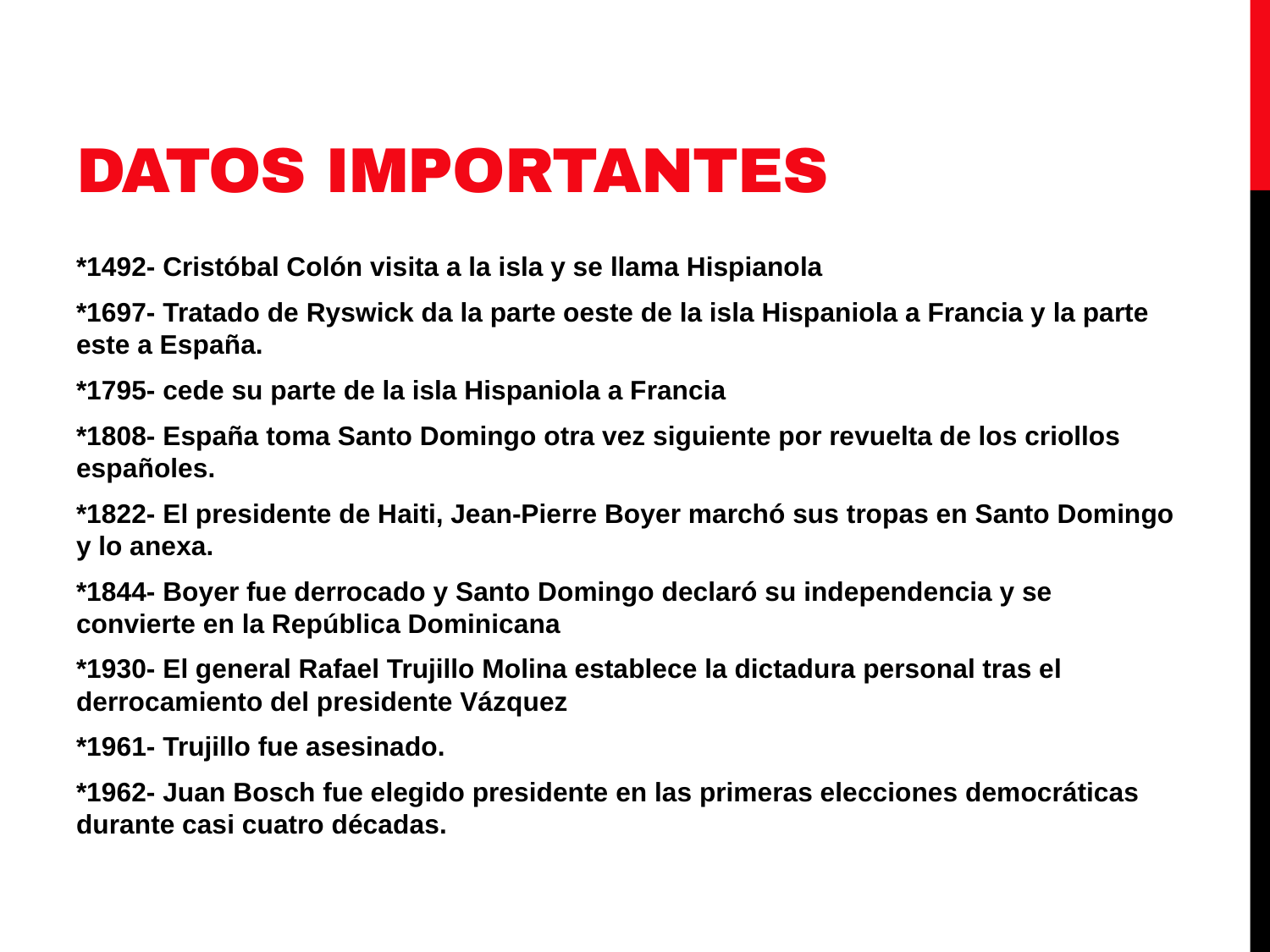

# Datos importantes
*1492- Cristóbal Colón visita a la isla y se llama Hispianola
*1697- Tratado de Ryswick da la parte oeste de la isla Hispaniola a Francia y la parte este a España.
*1795- cede su parte de la isla Hispaniola a Francia
*1808- España toma Santo Domingo otra vez siguiente por revuelta de los criollos españoles.
*1822- El presidente de Haiti, Jean-Pierre Boyer marchó sus tropas en Santo Domingo y lo anexa.
*1844- Boyer fue derrocado y Santo Domingo declaró su independencia y se convierte en la República Dominicana
*1930- El general Rafael Trujillo Molina establece la dictadura personal tras el derrocamiento del presidente Vázquez
*1961- Trujillo fue asesinado.
*1962- Juan Bosch fue elegido presidente en las primeras elecciones democráticas durante casi cuatro décadas.